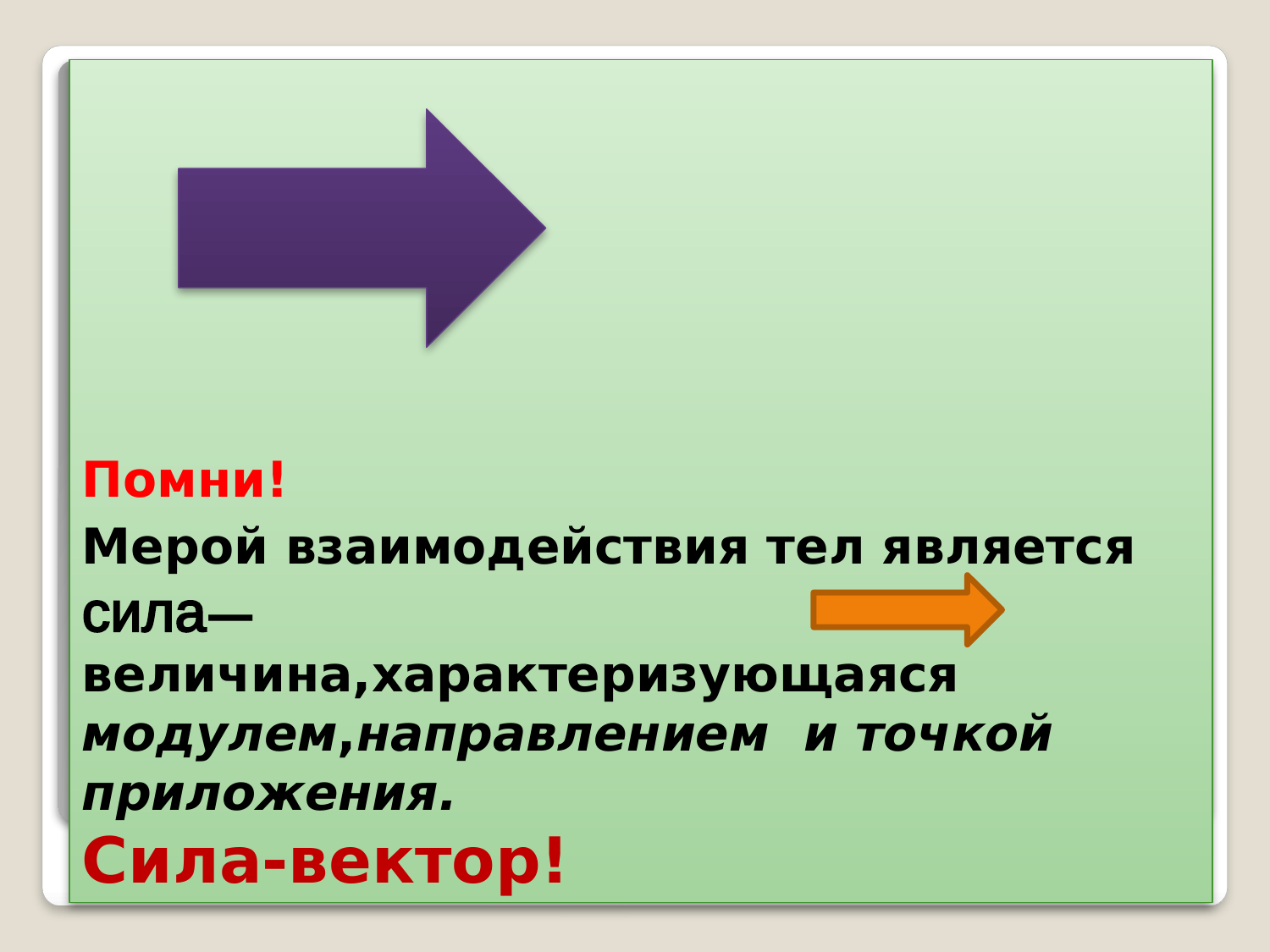

# Помни! Мерой взаимодействия тел является сила— величина,характеризующаяся модулем,направлением  и точкой приложения. Сила-вектор!